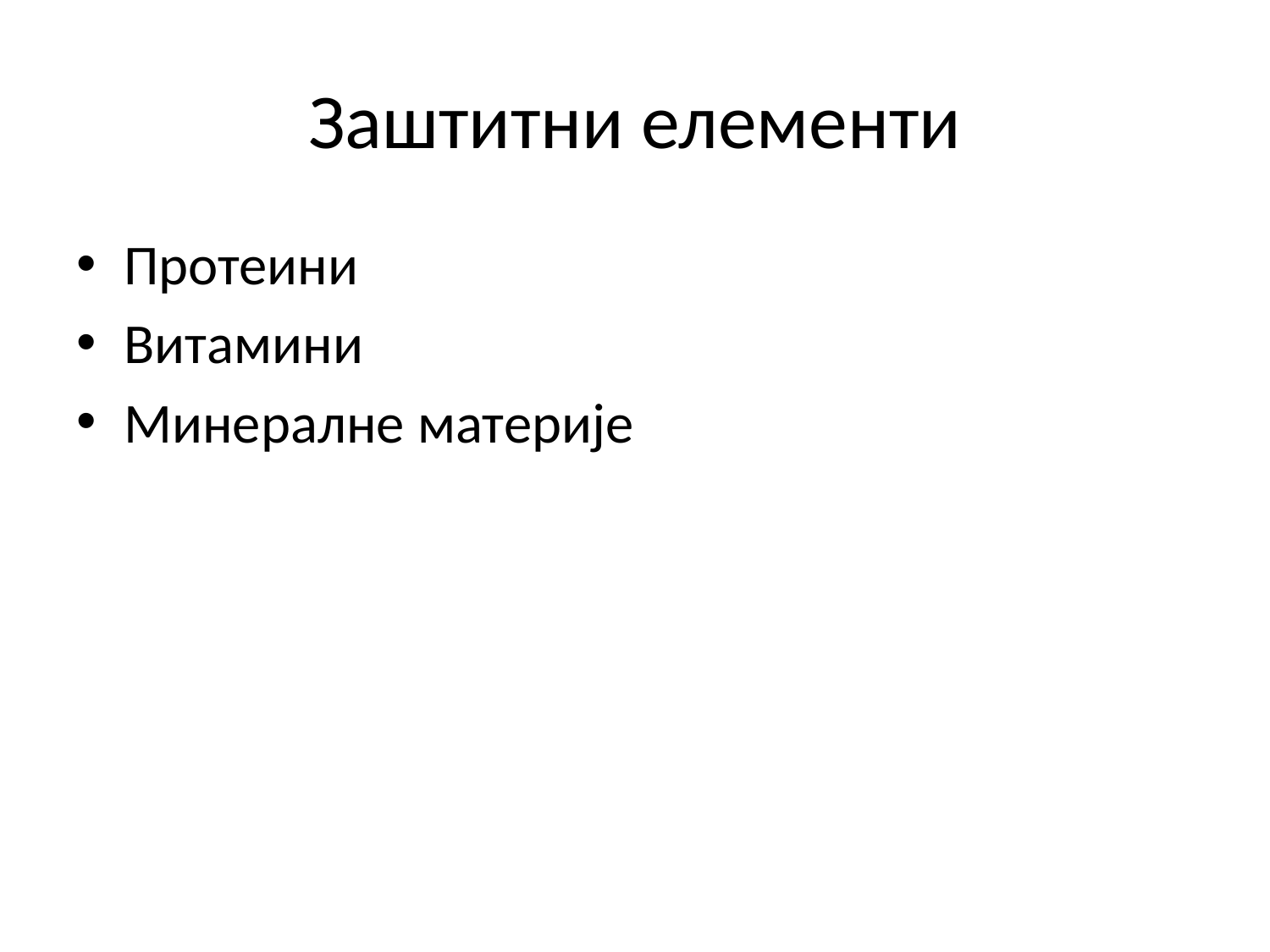

# Заштитни елементи
Протеини
Витамини
Минералне материје